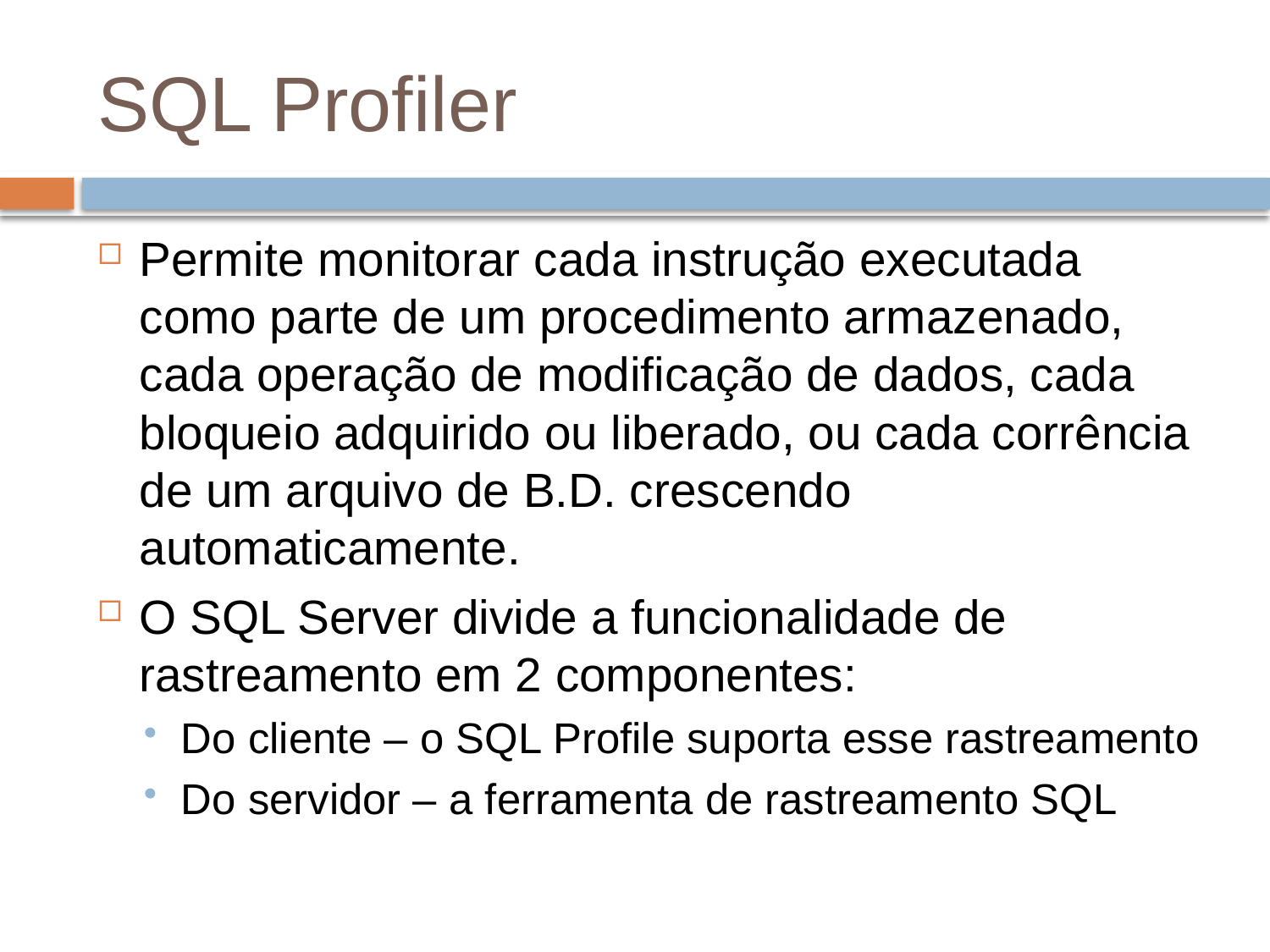

# SQL Profiler
Permite monitorar cada instrução executada como parte de um procedimento armazenado, cada operação de modificação de dados, cada bloqueio adquirido ou liberado, ou cada corrência de um arquivo de B.D. crescendo automaticamente.
O SQL Server divide a funcionalidade de rastreamento em 2 componentes:
Do cliente – o SQL Profile suporta esse rastreamento
Do servidor – a ferramenta de rastreamento SQL